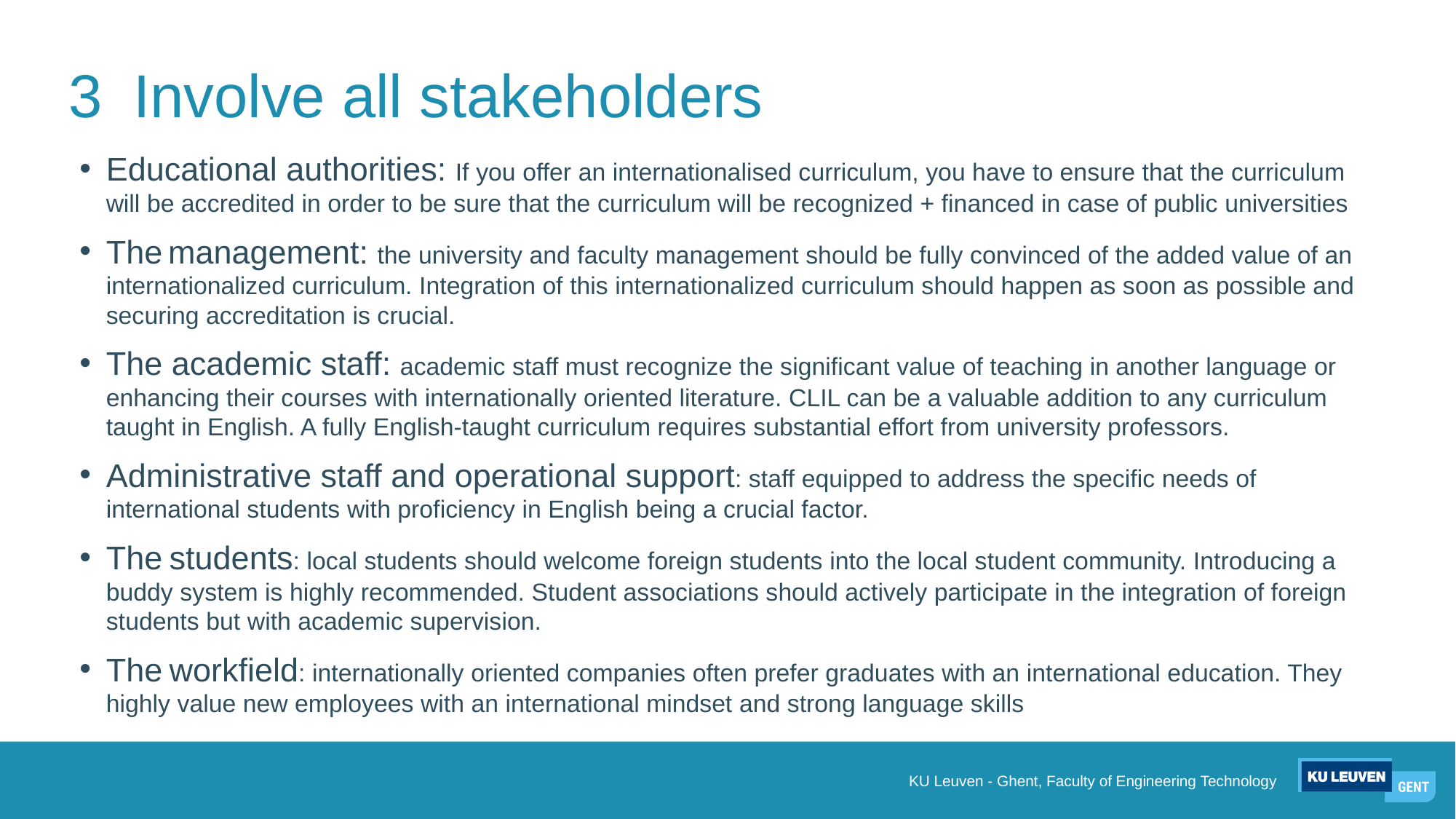

# 3 	Involve all stakeholders
Educational authorities: If you offer an internationalised curriculum, you have to ensure that the curriculum will be accredited in order to be sure that the curriculum will be recognized + financed in case of public universities
The management: the university and faculty management should be fully convinced of the added value of an internationalized curriculum. Integration of this internationalized curriculum should happen as soon as possible and securing accreditation is crucial.
The academic staff: academic staff must recognize the significant value of teaching in another language or enhancing their courses with internationally oriented literature. CLIL can be a valuable addition to any curriculum taught in English. A fully English-taught curriculum requires substantial effort from university professors.
Administrative staff and operational support: staff equipped to address the specific needs of international students with proficiency in English being a crucial factor.
The students: local students should welcome foreign students into the local student community. Introducing a buddy system is highly recommended. Student associations should actively participate in the integration of foreign students but with academic supervision.
The workfield: internationally oriented companies often prefer graduates with an international education. They highly value new employees with an international mindset and strong language skills
KU Leuven - Ghent, Faculty of Engineering Technology